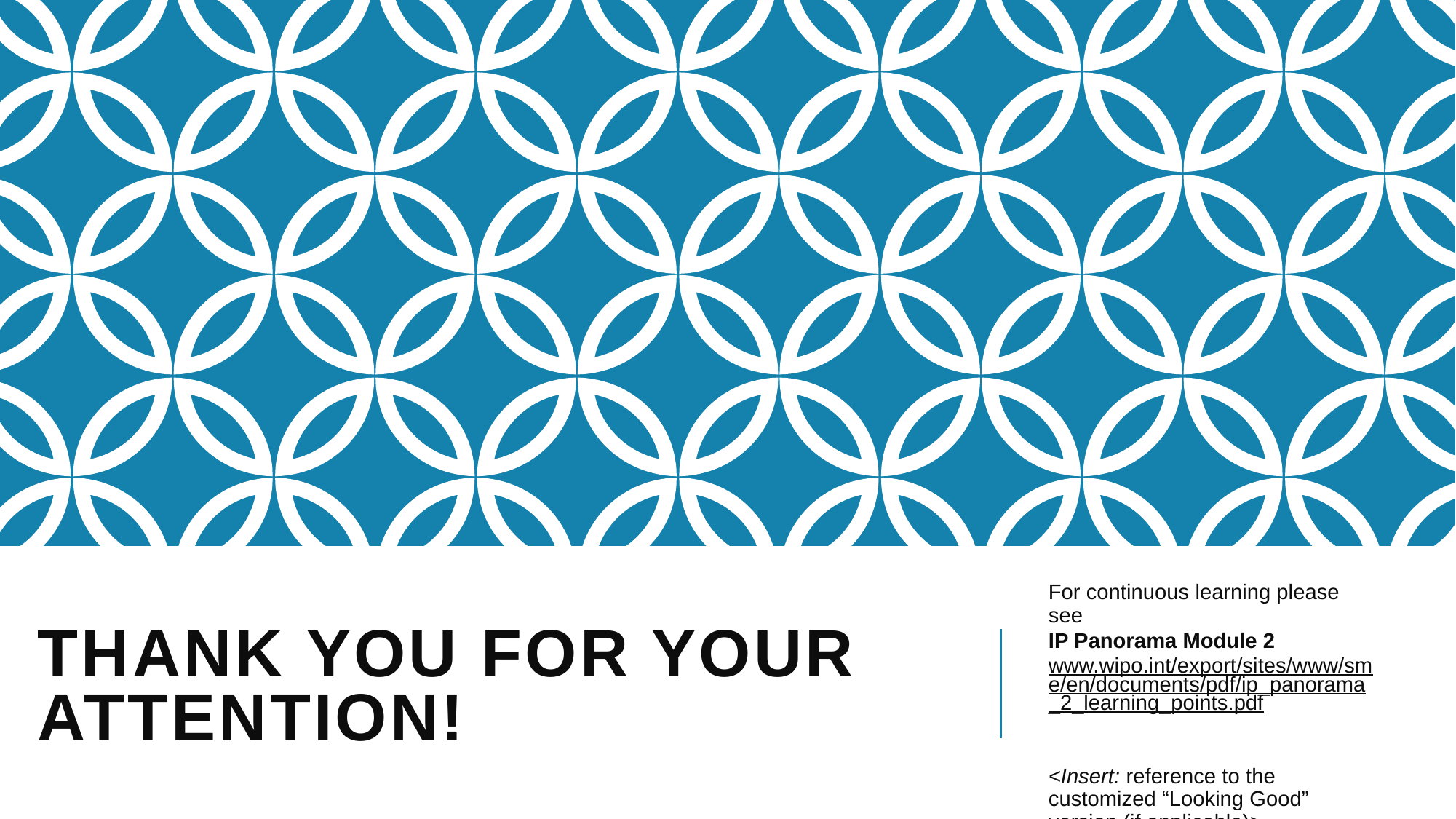

For continuous learning please see
IP Panorama Module 2
www.wipo.int/export/sites/www/sme/en/documents/pdf/ip_panorama_2_learning_points.pdf

<Insert: reference to the customized “Looking Good” version (if applicable)>

# Thank you for your attention!